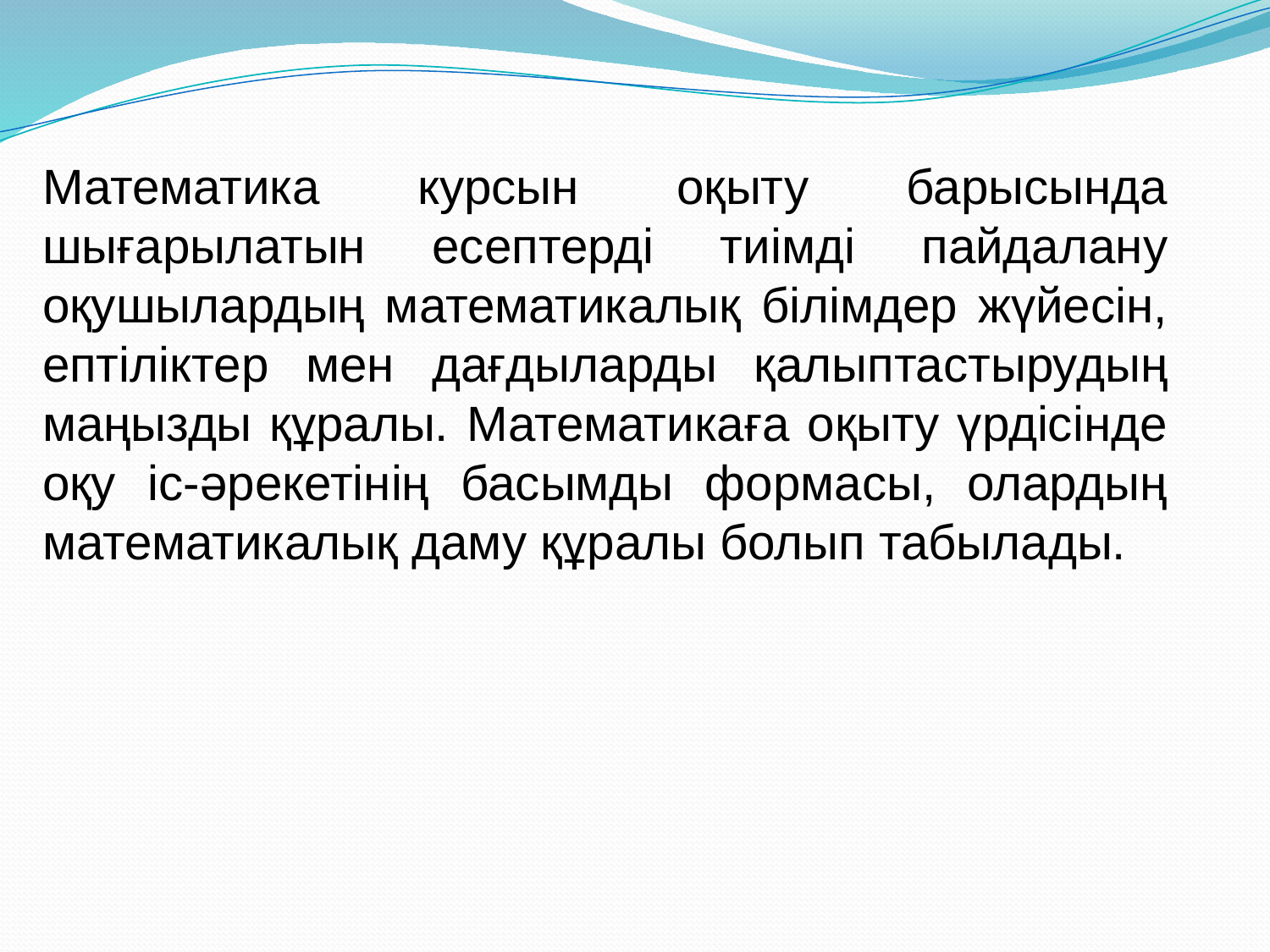

Математика курсын оқыту барысында шығарылатын есептерді тиімді пайдалану оқушылардың математикалық білімдер жүйесін, ептіліктер мен дағдыларды қалыптастырудың маңызды құралы. Математикаға оқыту үрдісінде оқу іс-әрекетінің басымды формасы, олардың математикалық даму құралы болып табылады.